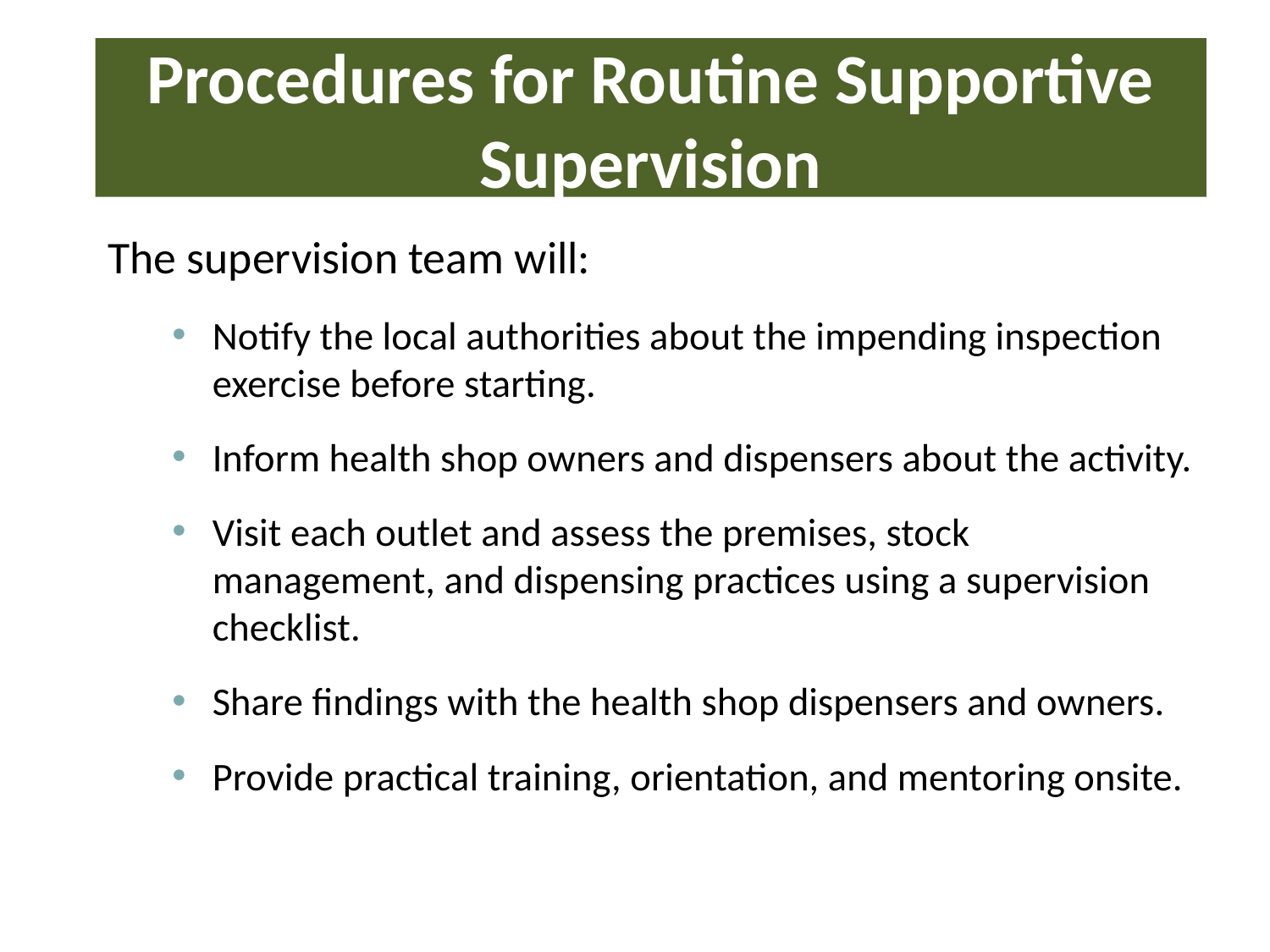

# Procedures for Routine Supportive Supervision
The supervision team will:
Notify the local authorities about the impending inspection exercise before starting.
Inform health shop owners and dispensers about the activity.
Visit each outlet and assess the premises, stock management, and dispensing practices using a supervision checklist.
Share findings with the health shop dispensers and owners.
Provide practical training, orientation, and mentoring onsite.